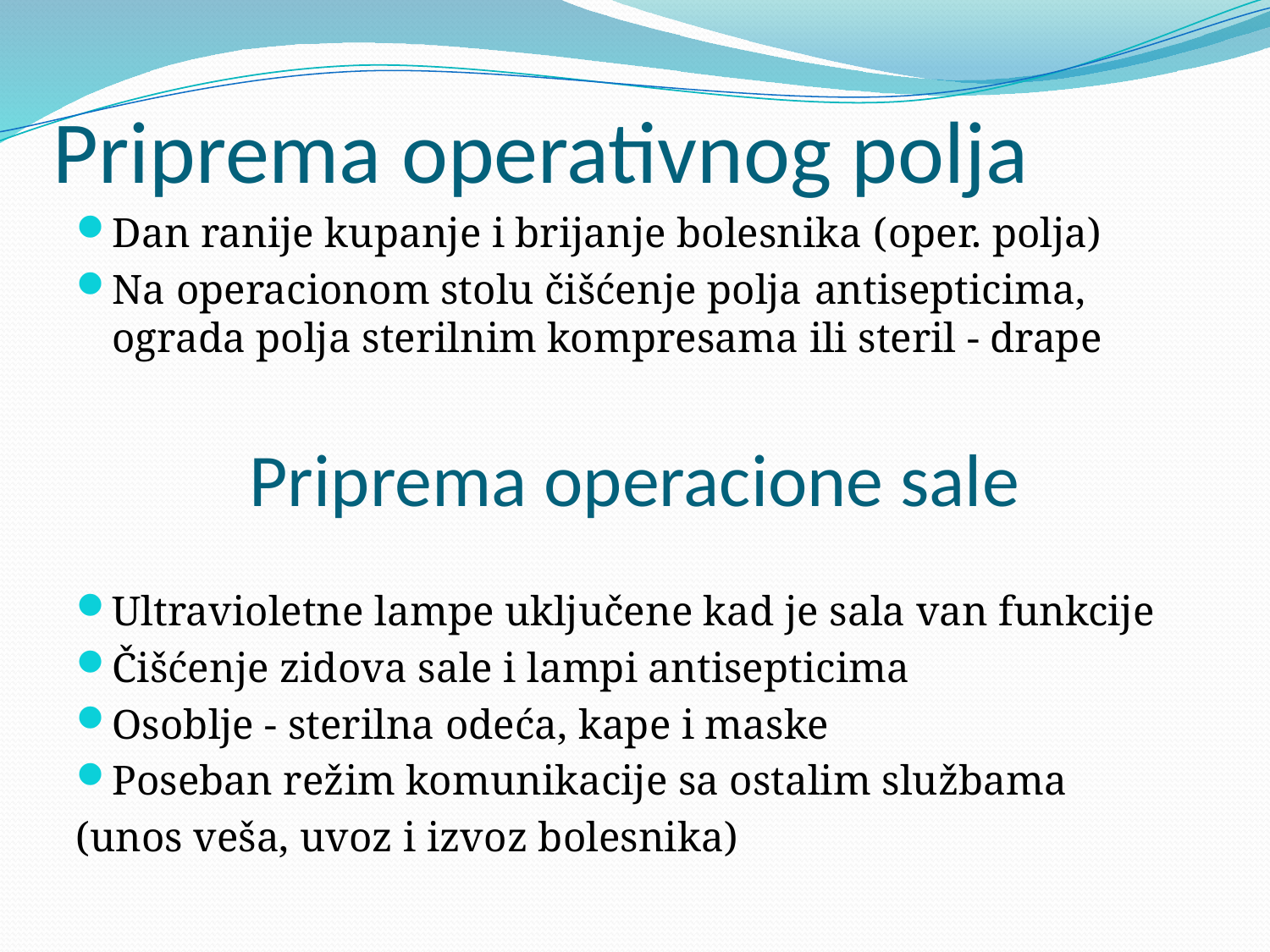

# Priprema operativnog polja
Dan ranije kupanje i brijanje bolesnika (oper. polja)
Na operacionom stolu čišćenje polja antisepticima, ograda polja sterilnim kompresama ili steril - drape

Priprema operacione sale

Ultravioletne lampe uključene kad je sala van funkcije
Čišćenje zidova sale i lampi antisepticima
Osoblje - sterilna odeća, kape i maske
Poseban režim komunikacije sa ostalim službama
(unos veša, uvoz i izvoz bolesnika)